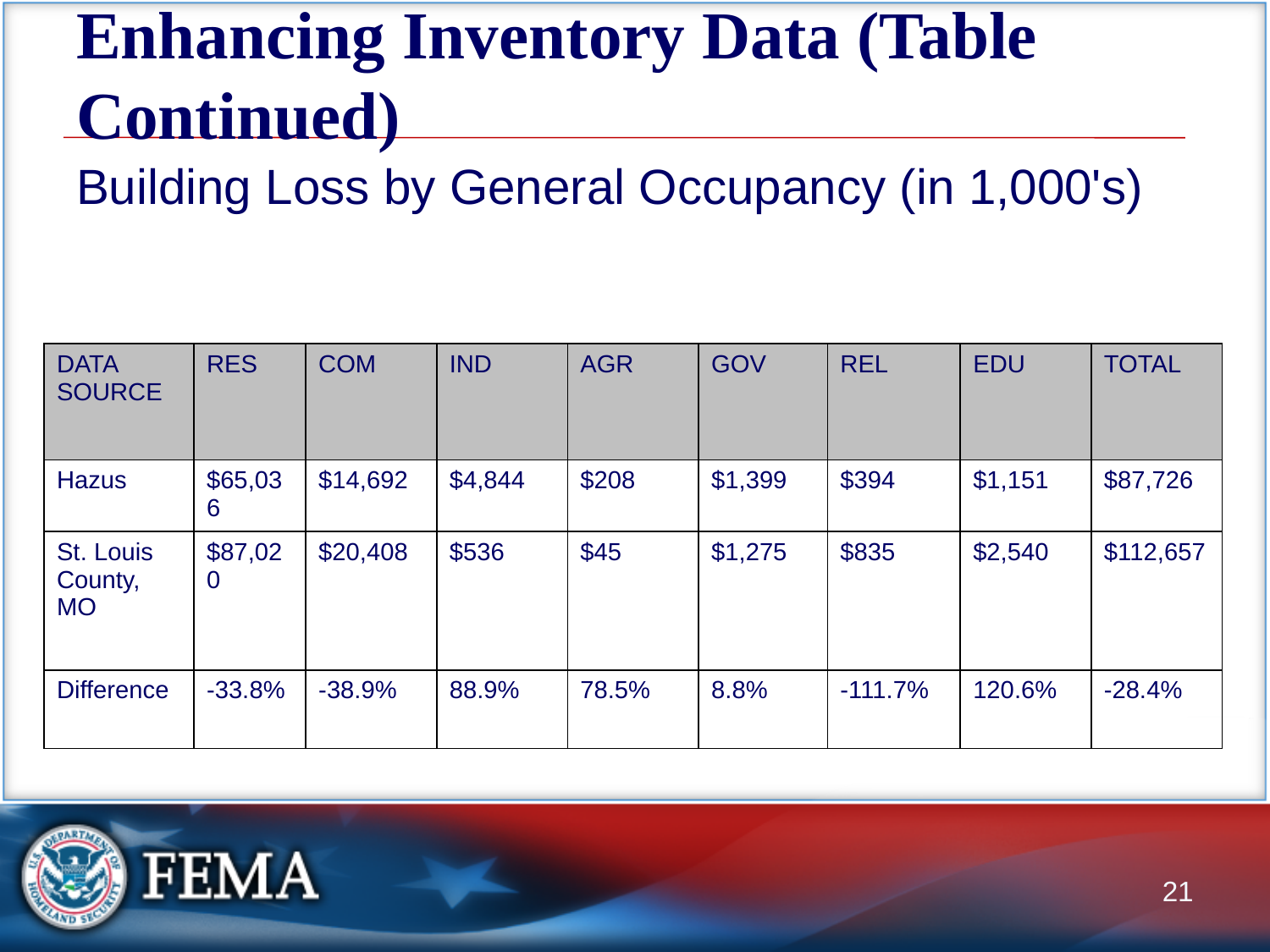

# Enhancing Inventory Data (Table Continued)
Building Loss by General Occupancy (in 1,000's)
| DATA SOURCE | RES | COM | IND | AGR | GOV | REL | EDU | TOTAL |
| --- | --- | --- | --- | --- | --- | --- | --- | --- |
| Hazus | $65,036 | $14,692 | $4,844 | $208 | $1,399 | $394 | $1,151 | $87,726 |
| St. Louis County, MO | $87,020 | $20,408 | $536 | $45 | $1,275 | $835 | $2,540 | $112,657 |
| Difference | -33.8% | -38.9% | 88.9% | 78.5% | 8.8% | -111.7% | 120.6% | -28.4% |
21